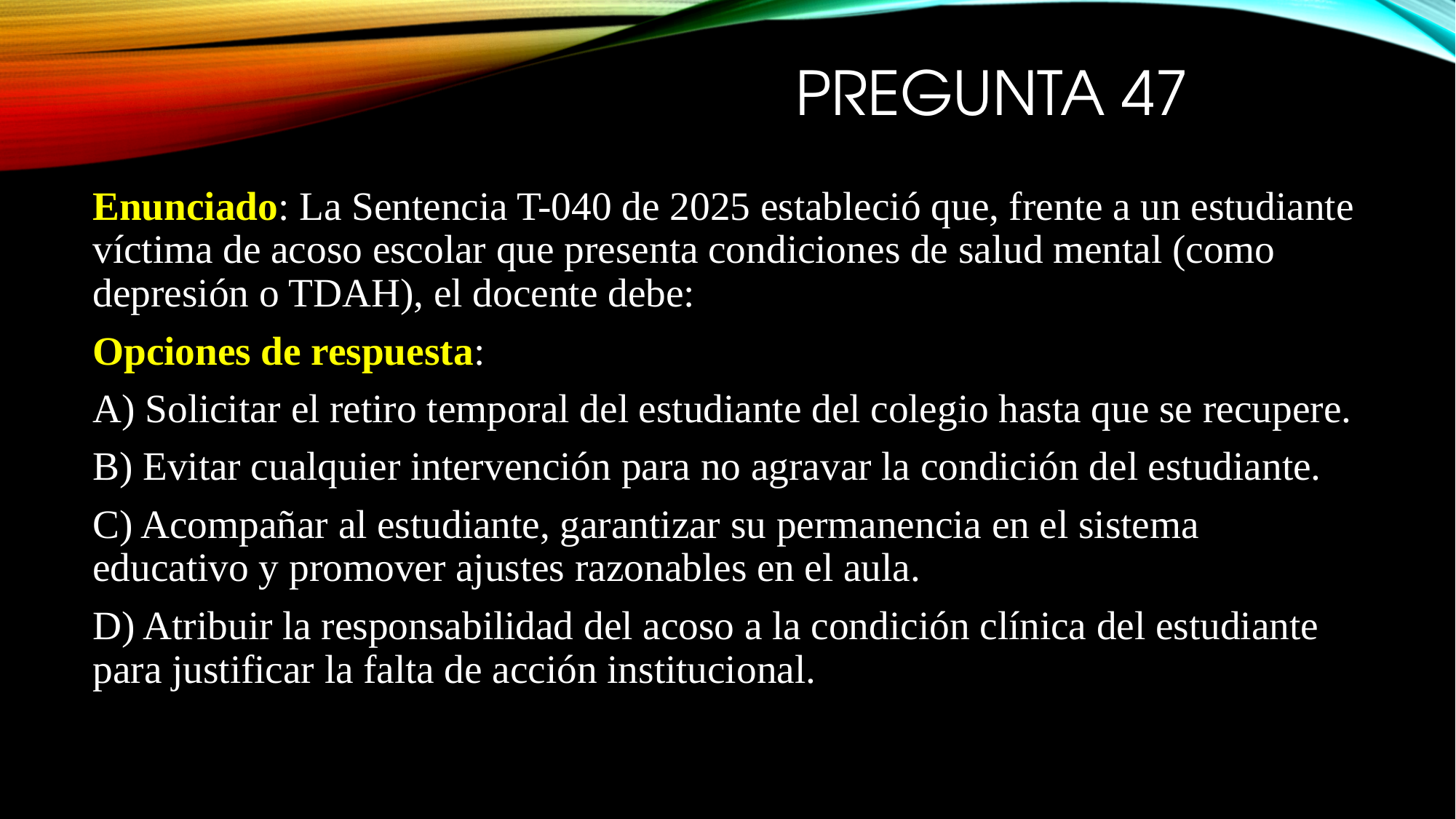

# PREGUNTA 47
Enunciado: La Sentencia T-040 de 2025 estableció que, frente a un estudiante víctima de acoso escolar que presenta condiciones de salud mental (como depresión o TDAH), el docente debe:
Opciones de respuesta:
A) Solicitar el retiro temporal del estudiante del colegio hasta que se recupere.
B) Evitar cualquier intervención para no agravar la condición del estudiante.
C) Acompañar al estudiante, garantizar su permanencia en el sistema educativo y promover ajustes razonables en el aula.
D) Atribuir la responsabilidad del acoso a la condición clínica del estudiante para justificar la falta de acción institucional.